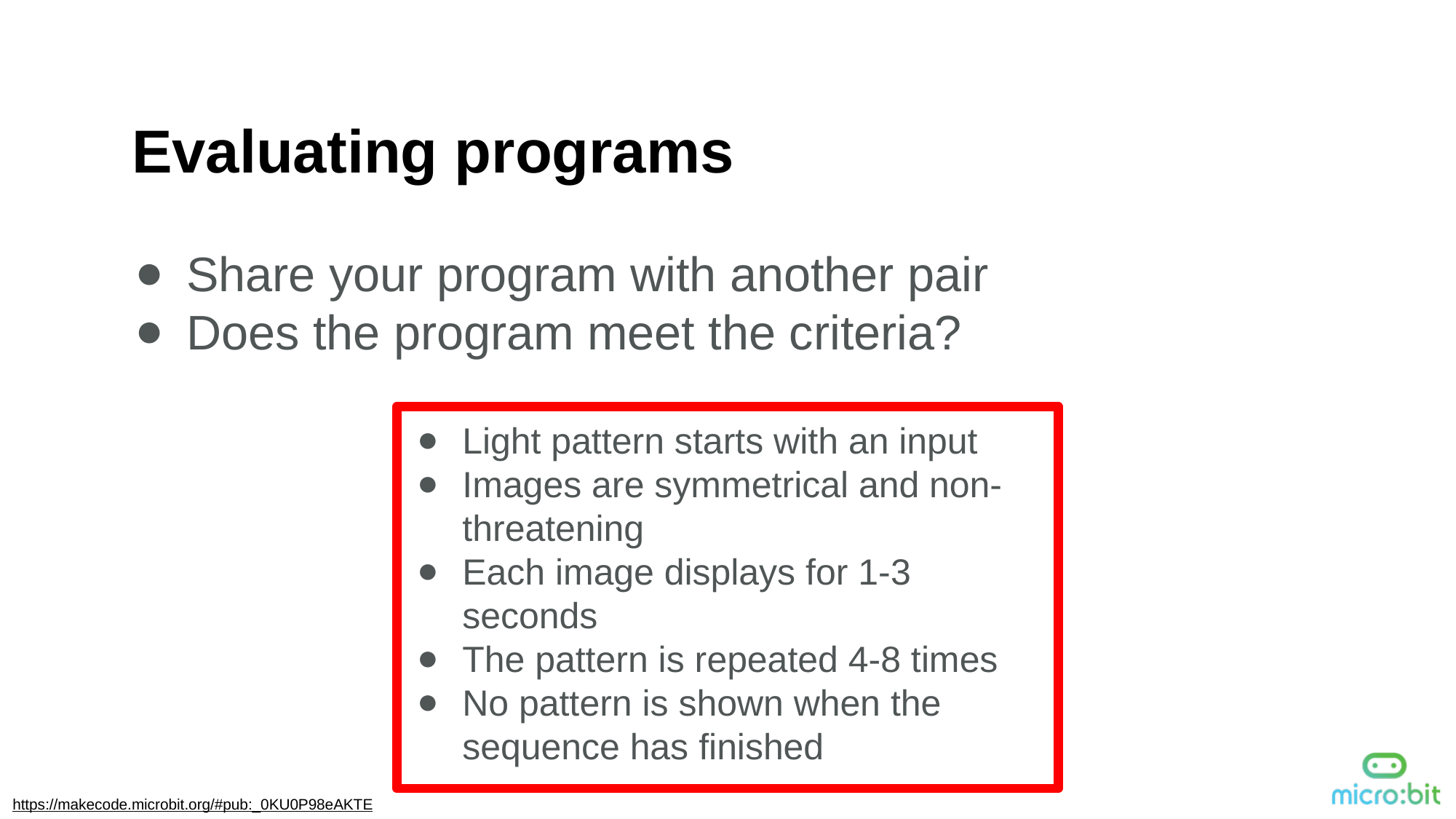

Evaluating programs

Share your program with another pair
Does the program meet the criteria?
Light pattern starts with an input
Images are symmetrical and non-threatening
Each image displays for 1-3 seconds
The pattern is repeated 4-8 times
No pattern is shown when the sequence has finished
https://makecode.microbit.org/#pub:_0KU0P98eAKTE